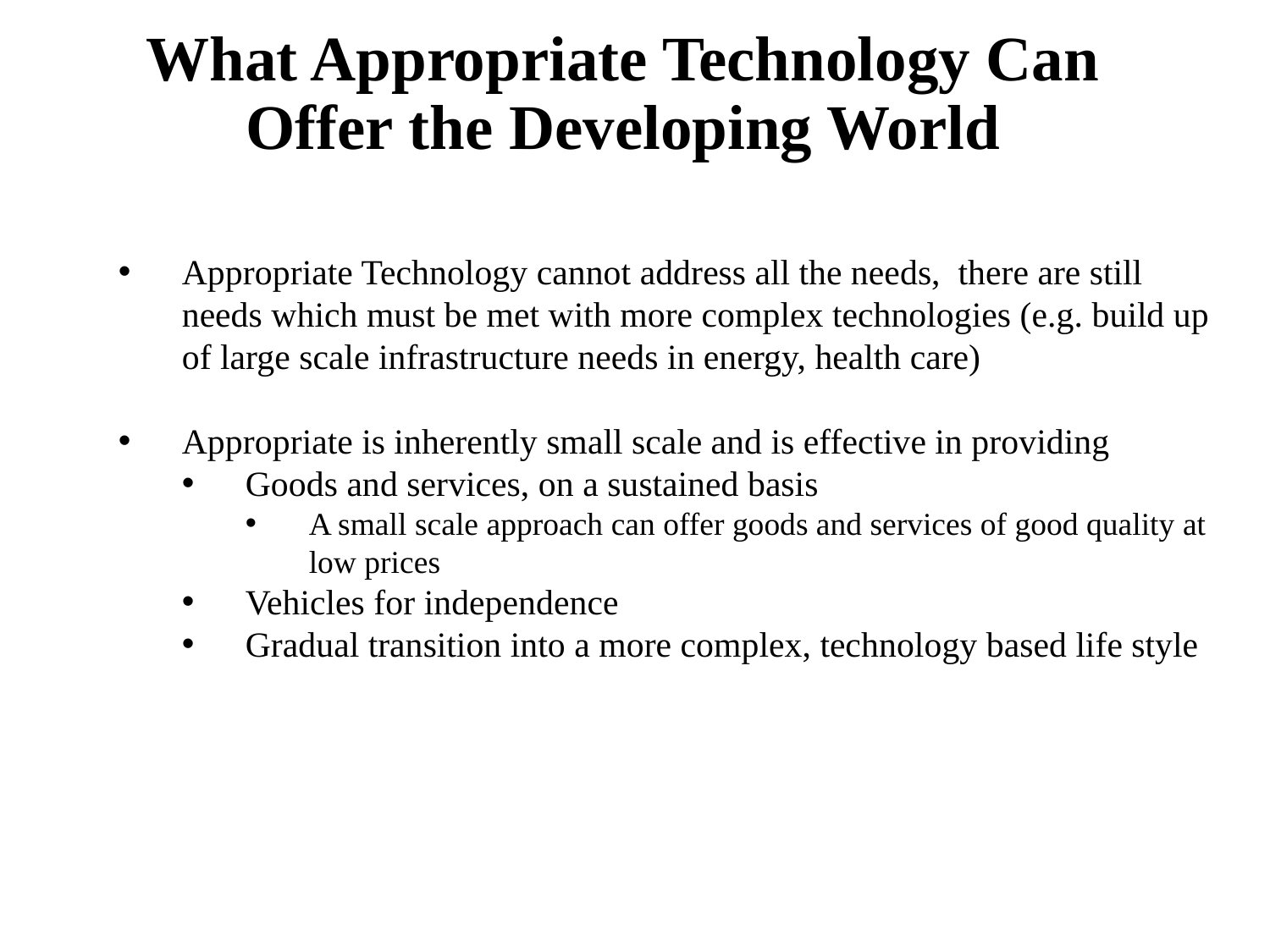

# What Appropriate Technology Can Offer the Developing World
Appropriate Technology cannot address all the needs,  there are still needs which must be met with more complex technologies (e.g. build up of large scale infrastructure needs in energy, health care)

Appropriate is inherently small scale and is effective in providing
Goods and services, on a sustained basis
A small scale approach can offer goods and services of good quality at low prices
Vehicles for independence
Gradual transition into a more complex, technology based life style